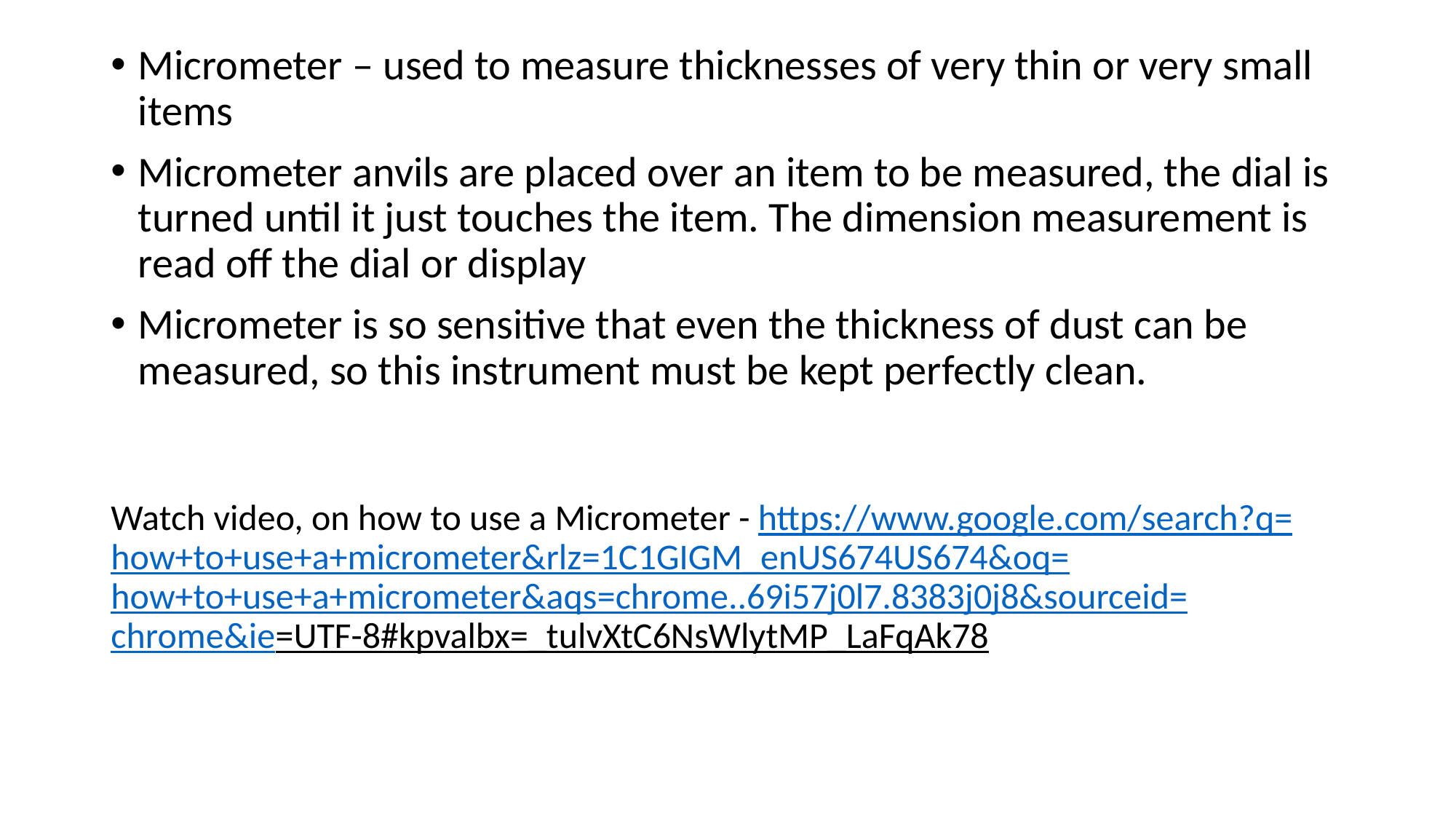

Micrometer – used to measure thicknesses of very thin or very small items
Micrometer anvils are placed over an item to be measured, the dial is turned until it just touches the item. The dimension measurement is read off the dial or display
Micrometer is so sensitive that even the thickness of dust can be measured, so this instrument must be kept perfectly clean.
# Watch video, on how to use a Micrometer - https://www.google.com/search?q=how+to+use+a+micrometer&rlz=1C1GIGM_enUS674US674&oq=how+to+use+a+micrometer&aqs=chrome..69i57j0l7.8383j0j8&sourceid=chrome&ie=UTF-8#kpvalbx=_tulvXtC6NsWlytMP_LaFqAk78